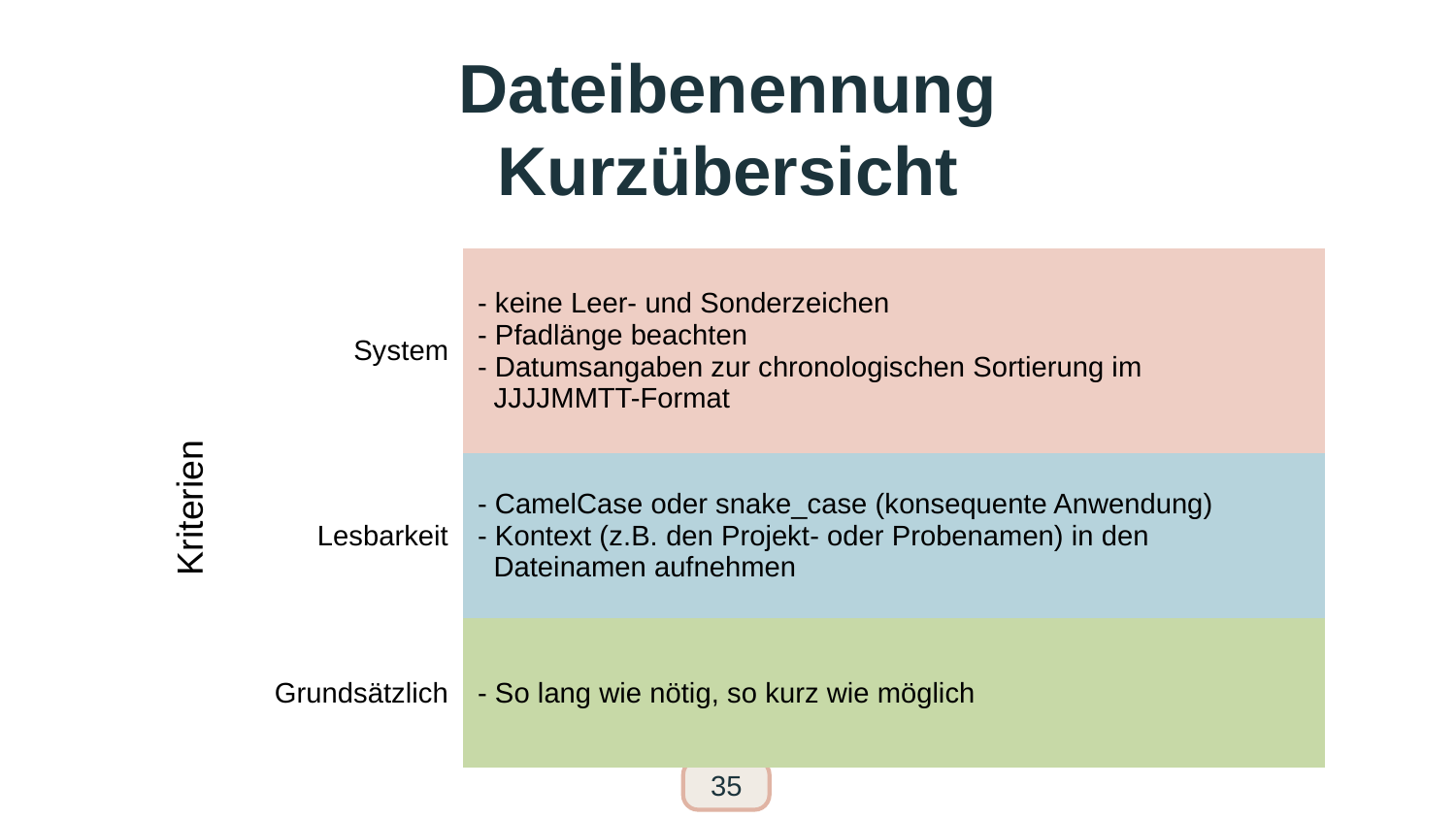

# Dateibenennung Kurzübersicht
| Kriterien | System | - keine Leer- und Sonderzeichen - Pfadlänge beachten - Datumsangaben zur chronologischen Sortierung im JJJJMMTT-Format |
| --- | --- | --- |
|  | Lesbarkeit | - CamelCase oder snake\_case (konsequente Anwendung) - Kontext (z.B. den Projekt- oder Probenamen) in den Dateinamen aufnehmen |
|  | Grundsätzlich | - So lang wie nötig, so kurz wie möglich |